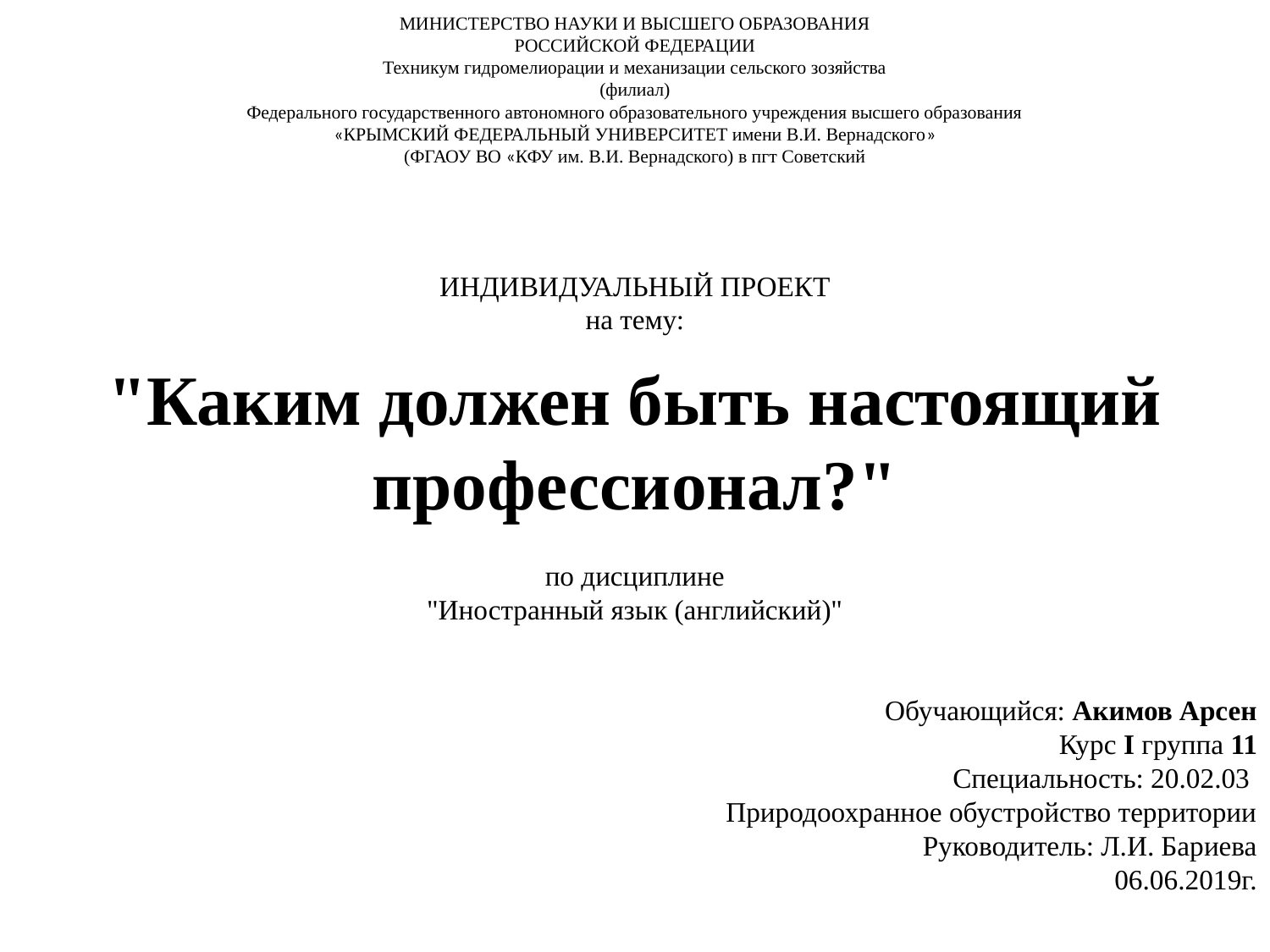

МИНИСТЕРСТВО НАУКИ И ВЫСШЕГО ОБРАЗОВАНИЯ
РОССИЙСКОЙ ФЕДЕРАЦИИ
Техникум гидромелиорации и механизации сельского зозяйства
(филиал)
Федерального государственного автономного образовательного учреждения высшего образования
«КРЫМСКИЙ ФЕДЕРАЛЬНЫЙ УНИВЕРСИТЕТ имени В.И. Вернадского»
(ФГАОУ ВО «КФУ им. В.И. Вернадского) в пгт Советский

ИНДИВИДУАЛЬНЫЙ ПРОЕКТ
на тему:

"Каким должен быть настоящий профессионал?"

по дисциплине
"Иностранный язык (английский)"

Обучающийся: Акимов Арсен
Курс I группа 11
Специальность: 20.02.03
Природоохранное обустройство территории
Руководитель: Л.И. Бариева
06.06.2019г.